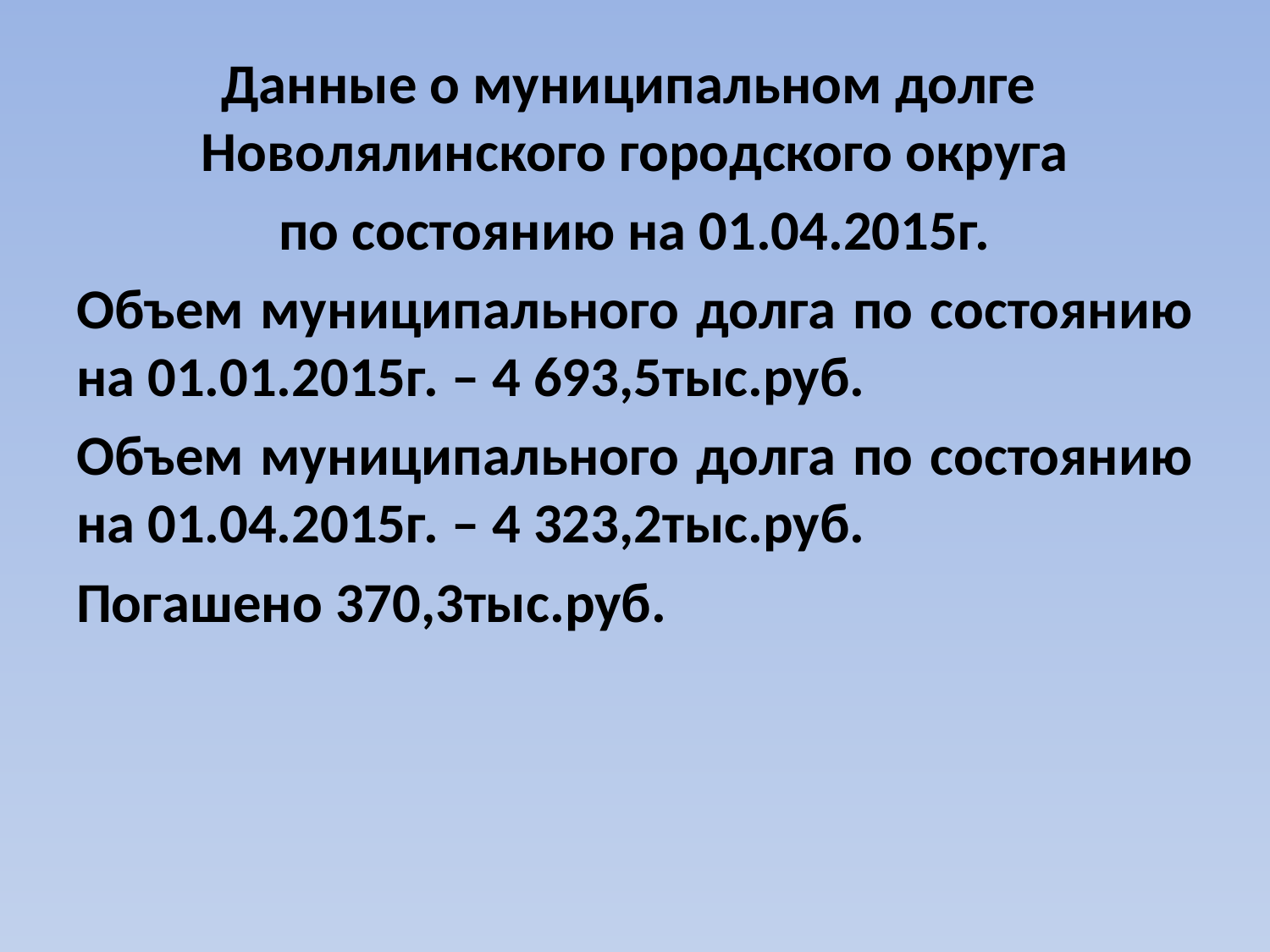

# Данные о муниципальном долге  Новолялинского городского округа
по состоянию на 01.04.2015г.
Объем муниципального долга по состоянию на 01.01.2015г. – 4 693,5тыс.руб.
Объем муниципального долга по состоянию на 01.04.2015г. – 4 323,2тыс.руб.
Погашено 370,3тыс.руб.